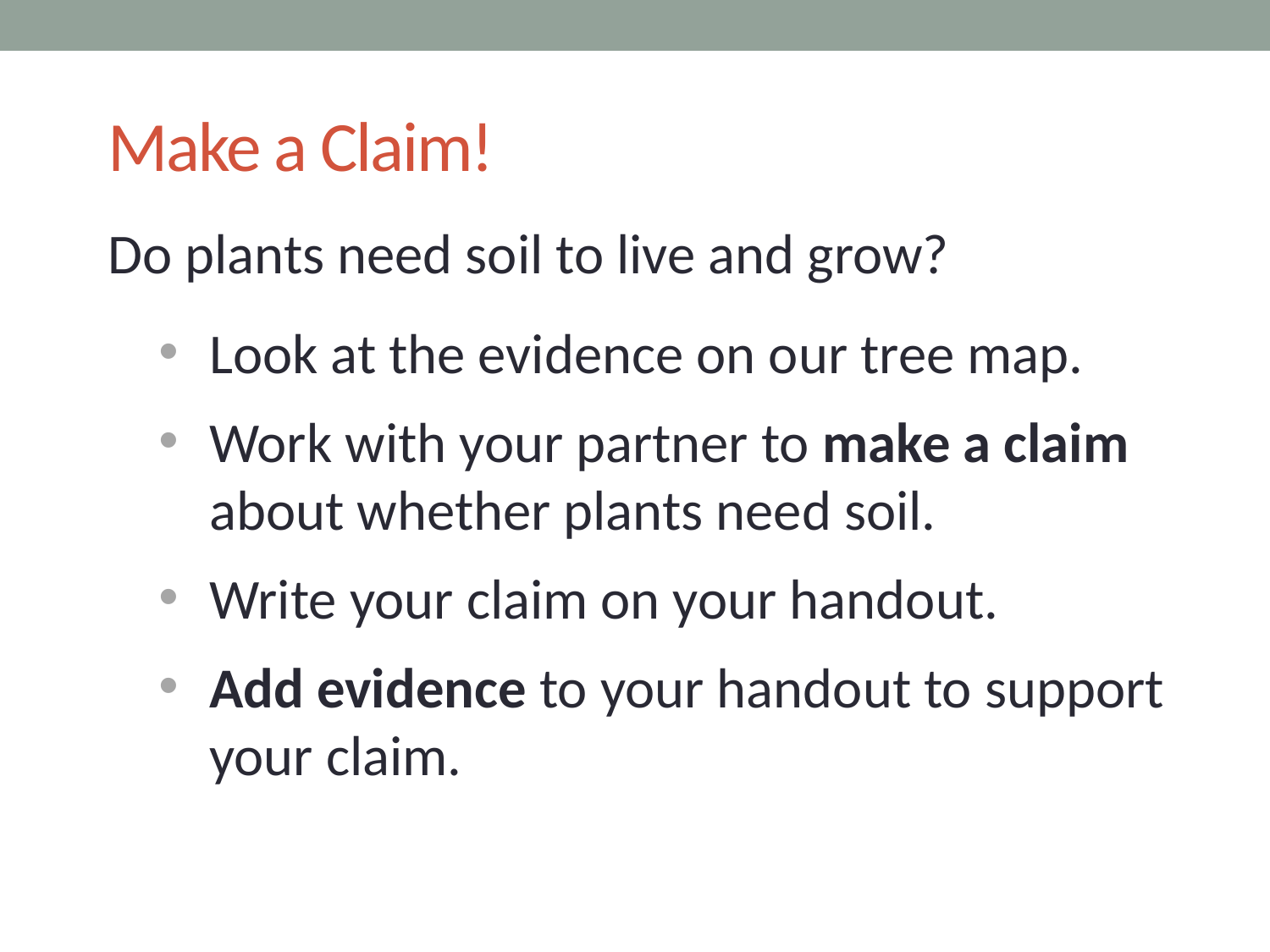

# Make a Claim!
Do plants need soil to live and grow?
Look at the evidence on our tree map.
Work with your partner to make a claim about whether plants need soil.
Write your claim on your handout.
Add evidence to your handout to support your claim.